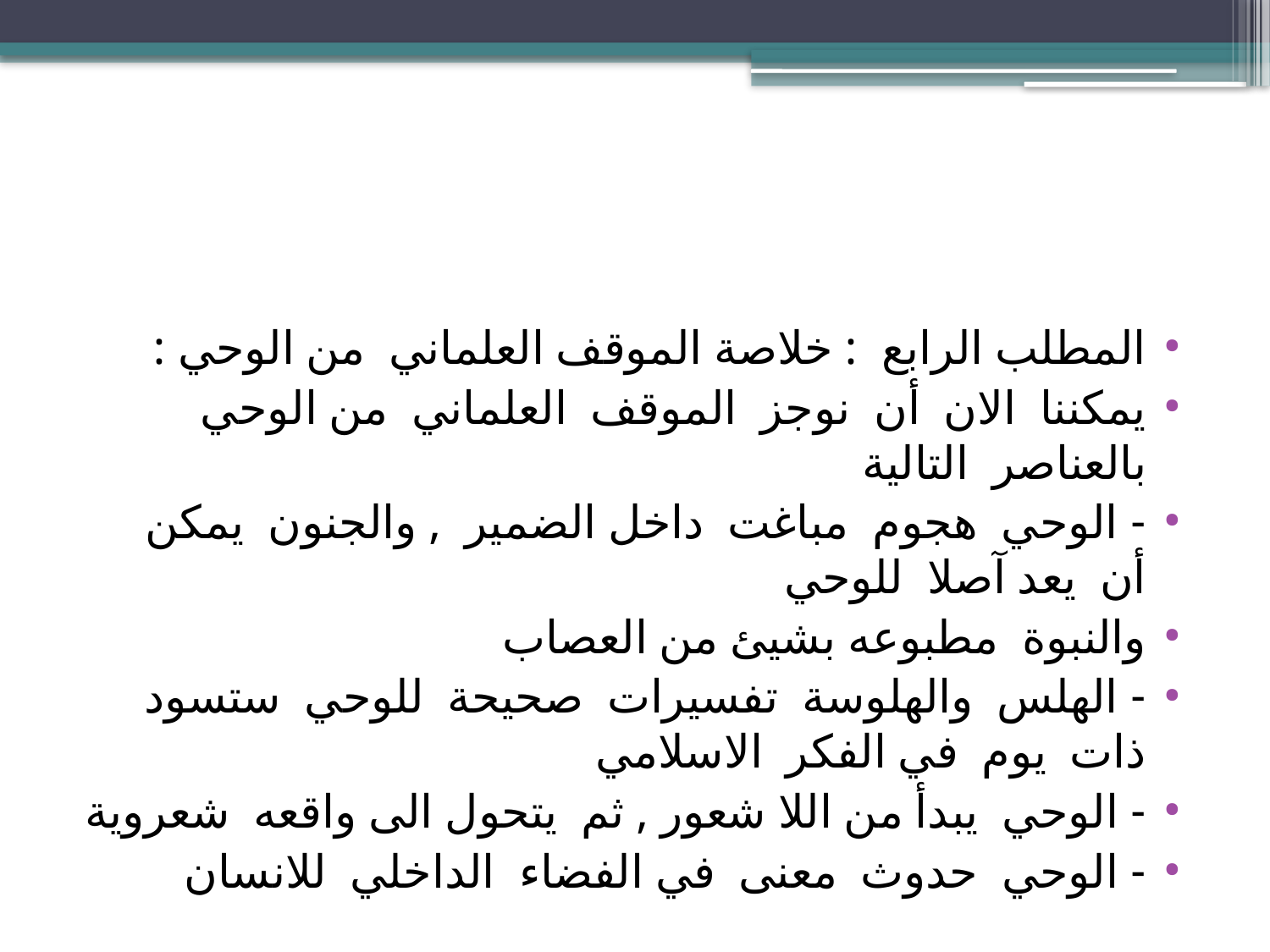

#
المطلب الرابع  : خلاصة الموقف العلماني  من الوحي :
يمكننا  الان  أن  نوجز  الموقف  العلماني  من الوحي  بالعناصر  التالية
- الوحي  هجوم  مباغت  داخل الضمير  , والجنون  يمكن  أن  يعد آصلا  للوحي
والنبوة  مطبوعه بشيئ من العصاب
- الهلس  والهلوسة  تفسيرات  صحيحة  للوحي  ستسود ذات  يوم  في الفكر  الاسلامي
- الوحي  يبدأ من اللا شعور , ثم  يتحول الى واقعه  شعروية
- الوحي  حدوث  معنى  في الفضاء  الداخلي  للانسان